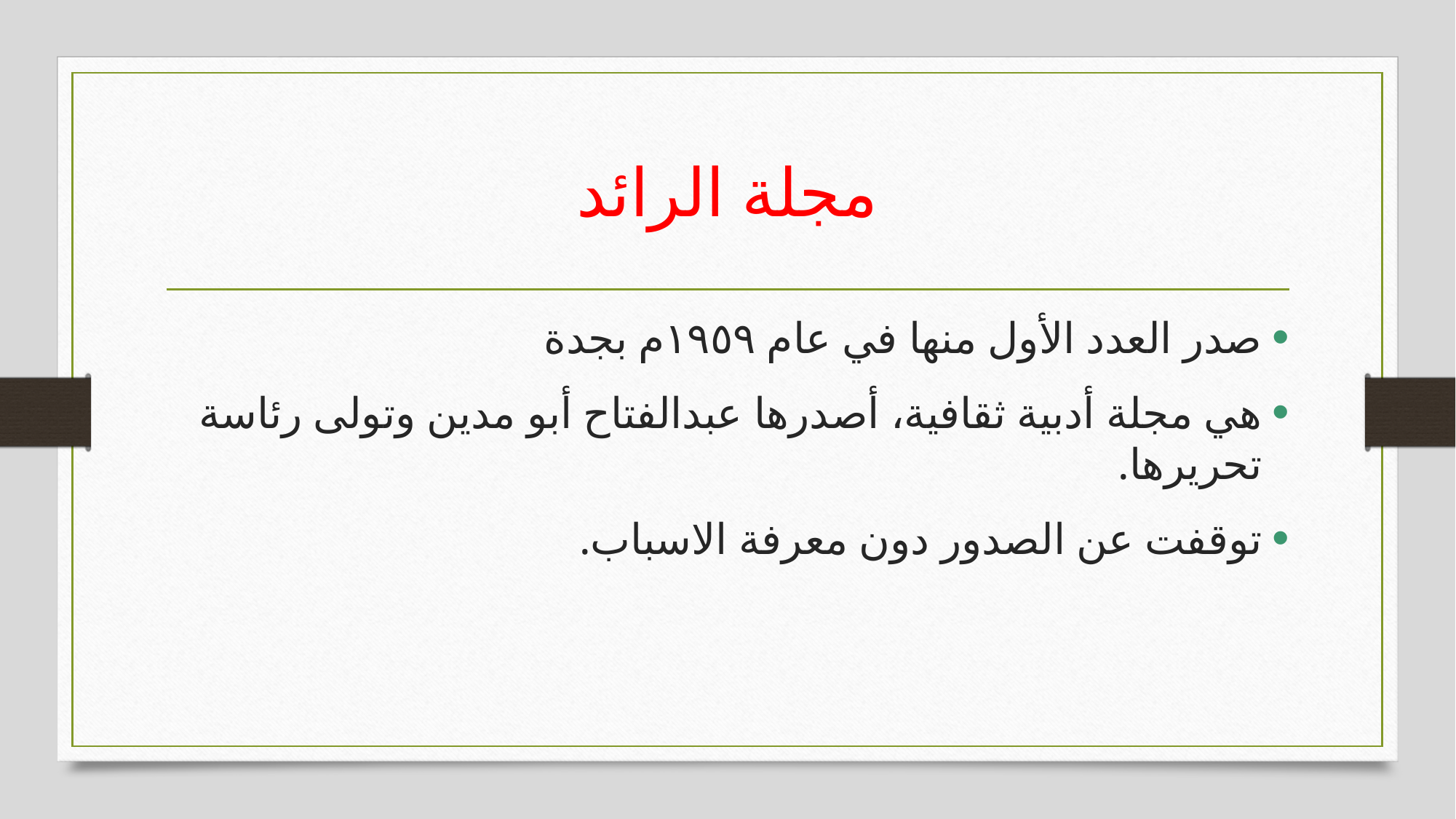

# مجلة الرائد
صدر العدد الأول منها في عام ١٩٥٩م بجدة
هي مجلة أدبية ثقافية، أصدرها عبدالفتاح أبو مدين وتولى رئاسة تحريرها.
توقفت عن الصدور دون معرفة الاسباب.